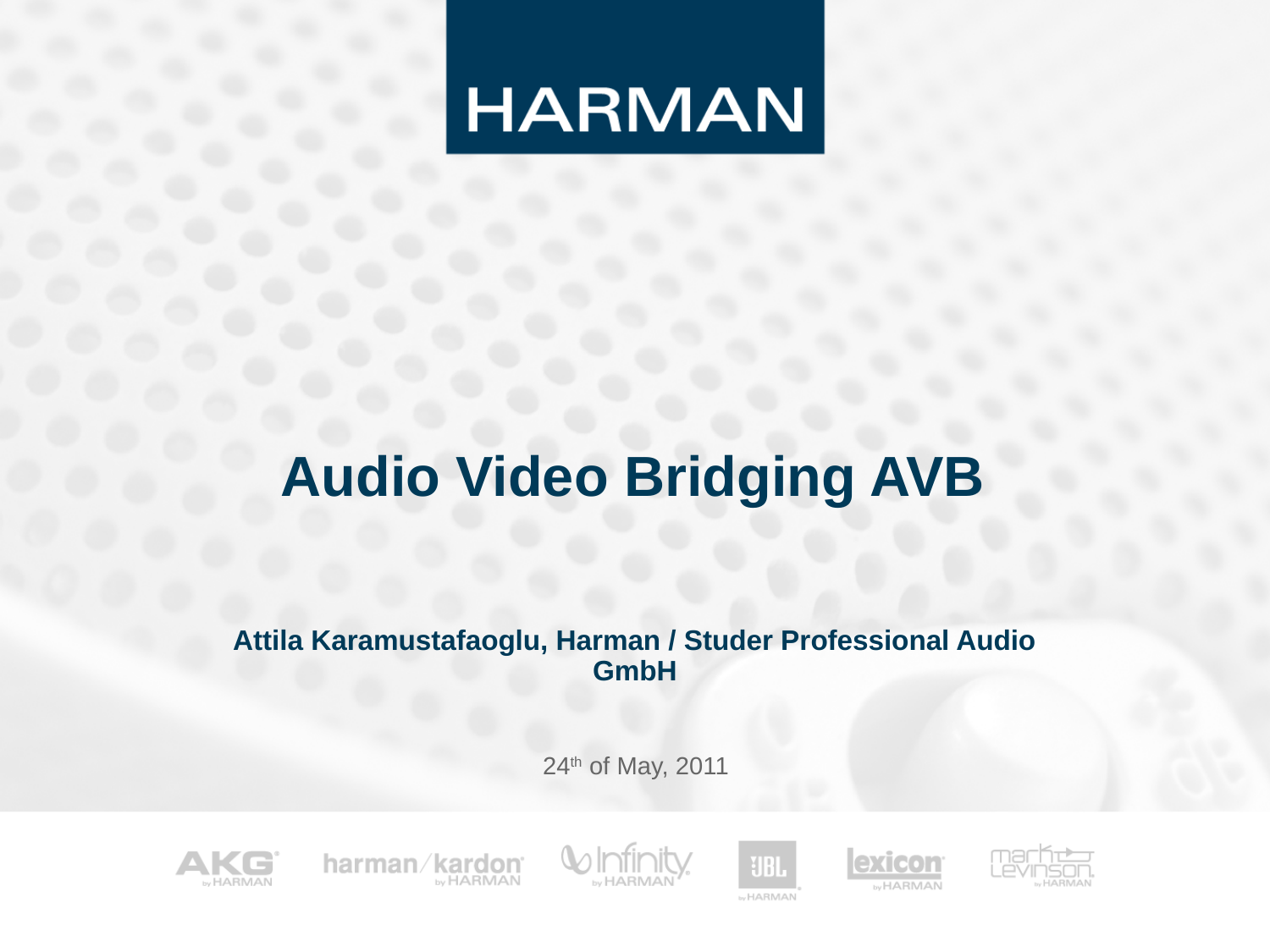

Audio Video Bridging AVB
Attila Karamustafaoglu, Harman / Studer Professional Audio GmbH
24th of May, 2011